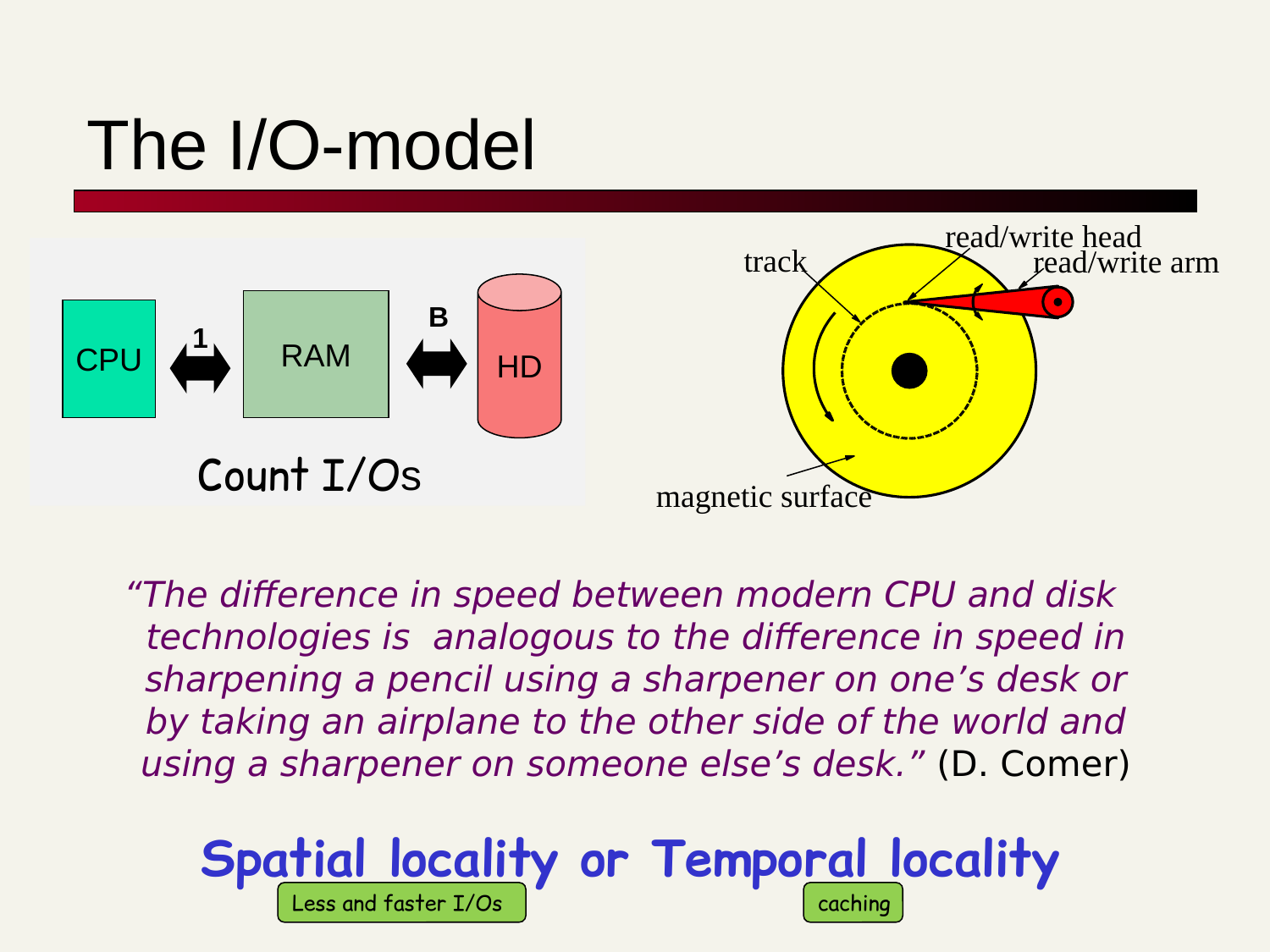

# The I/O-model
read/write head

track
read/write arm

magnetic surface

HD
RAM
CPU

B
1

Count I/Os
“The difference in speed between modern CPU and disk technologies is  analogous to the difference in speed in sharpening a pencil using a sharpener on one’s desk or by taking an airplane to the other side of the world and using a sharpener on someone else’s desk.” (D. Comer)

Spatial locality or Temporal locality
Less and faster I/Os
caching